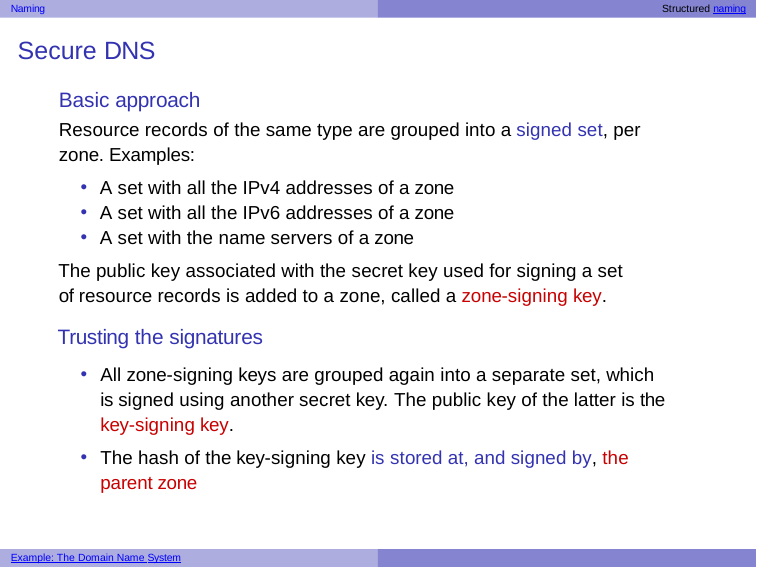

Naming	Structured naming
# Secure DNS
Basic approach
Resource records of the same type are grouped into a signed set, per zone. Examples:
A set with all the IPv4 addresses of a zone
A set with all the IPv6 addresses of a zone
A set with the name servers of a zone
The public key associated with the secret key used for signing a set of resource records is added to a zone, called a zone-signing key.
Trusting the signatures
All zone-signing keys are grouped again into a separate set, which is signed using another secret key. The public key of the latter is the key-signing key.
The hash of the key-signing key is stored at, and signed by, the parent zone

Example: The Domain Name System